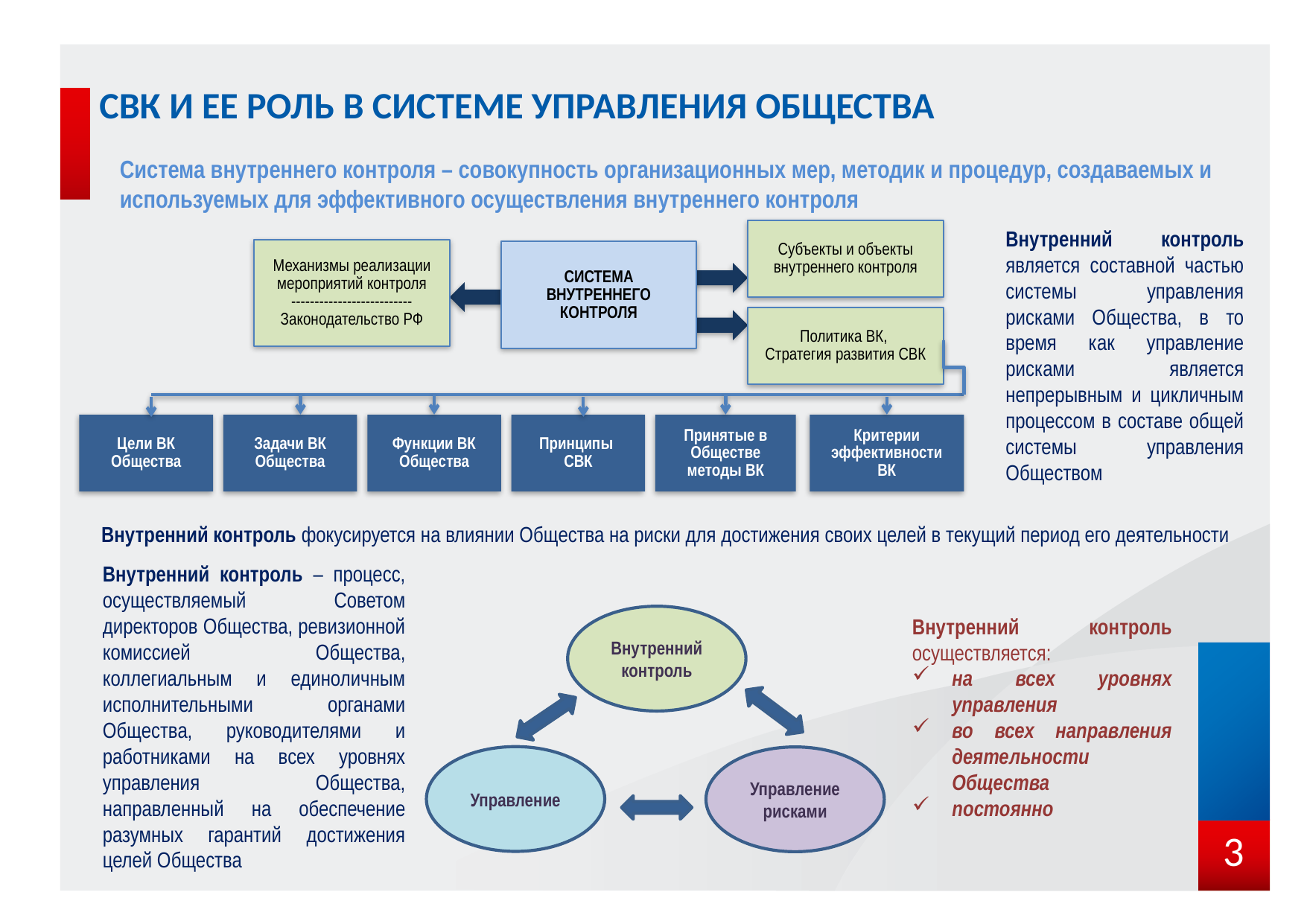

СВК И ЕЕ РОЛЬ В СИСТЕМЕ УПРАВЛЕНИЯ ОБЩЕСТВА
Система внутреннего контроля – совокупность организационных мер, методик и процедур, создаваемых и используемых для эффективного осуществления внутреннего контроля
Внутренний контроль является составной частью системы управления рисками Общества, в то время как управление рисками является непрерывным и цикличным процессом в составе общей системы управления Обществом
Субъекты и объекты внутреннего контроля
Механизмы реализации мероприятий контроля
--------------------------
Законодательство РФ
СИСТЕМА ВНУТРЕННЕГО КОНТРОЛЯ

Политика ВК,
Стратегия развития СВК

Цели ВК
Общества
Задачи ВК
Общества
Функции ВК
Общества
Принципы  СВК
Принятые в Обществе методы ВК
Критерии эффективности ВК
 Внутренний контроль фокусируется на влиянии Общества на риски для достижения своих целей в текущий период его деятельности
Внутренний контроль – процесс, осуществляемый Советом директоров Общества, ревизионной комиссией Общества, коллегиальным и единоличным исполнительными органами Общества, руководителями и работниками на всех уровнях управления Общества, направленный на обеспечение разумных гарантий достижения целей Общества
Внутренний контроль
Внутренний контроль осуществляется:
на всех уровнях управления
во всех направления деятельности Общества
постоянно

Управление
Управление рисками

3